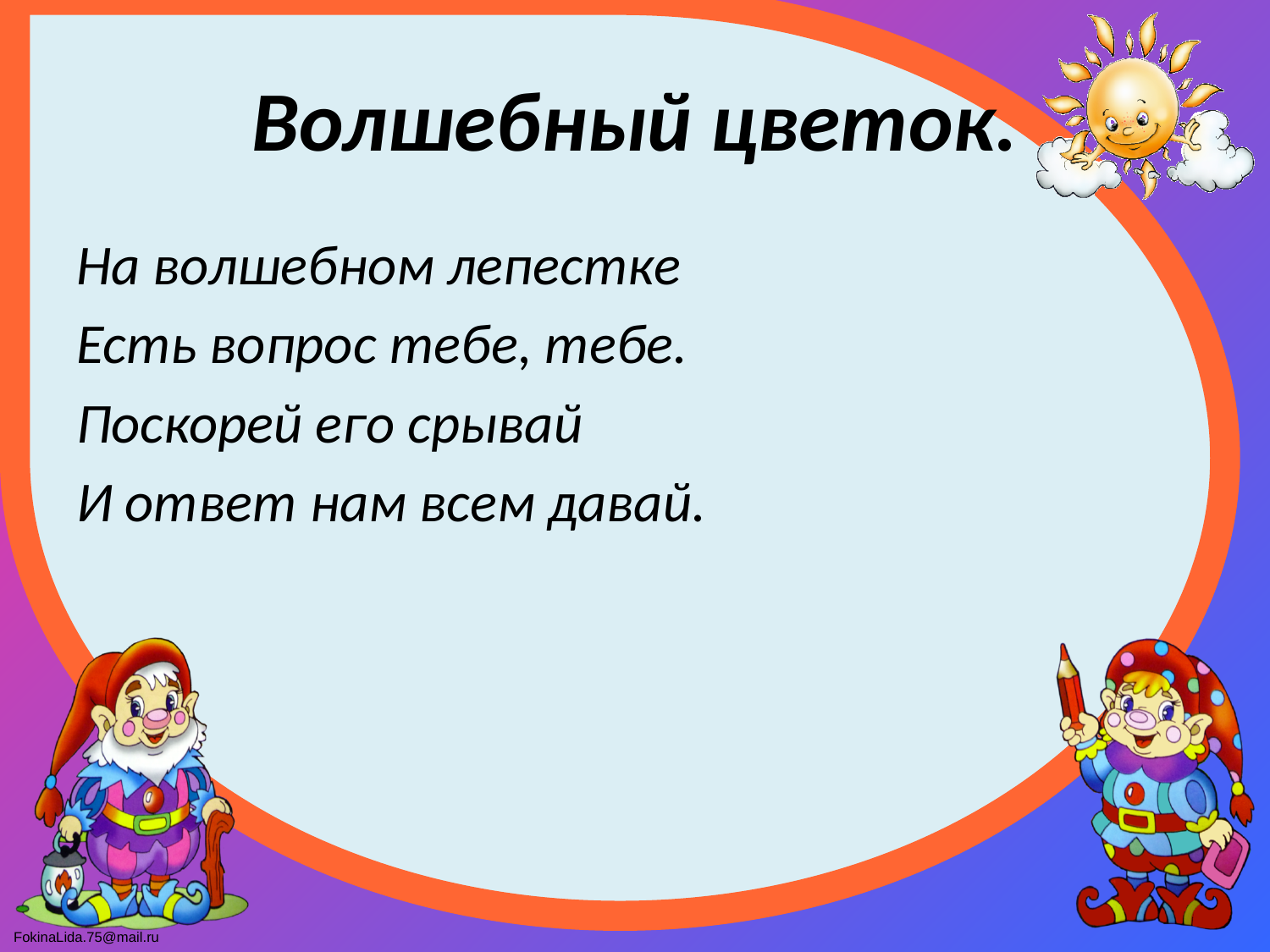

# Волшебный цветок.
На волшебном лепестке
Есть вопрос тебе, тебе.
Поскорей его срывай
И ответ нам всем давай.